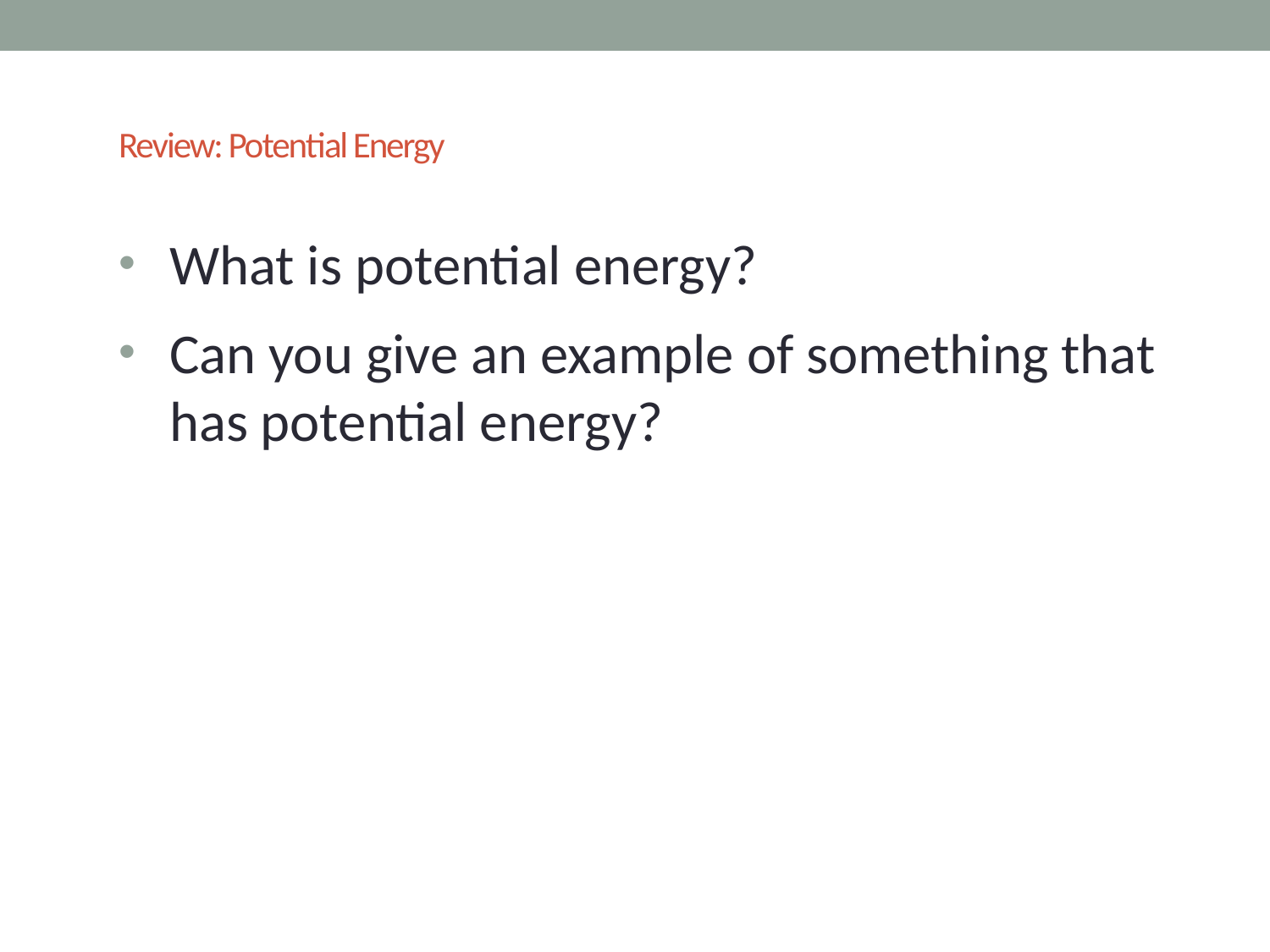

# Review: Potential Energy
What is potential energy?
Can you give an example of something that has potential energy?